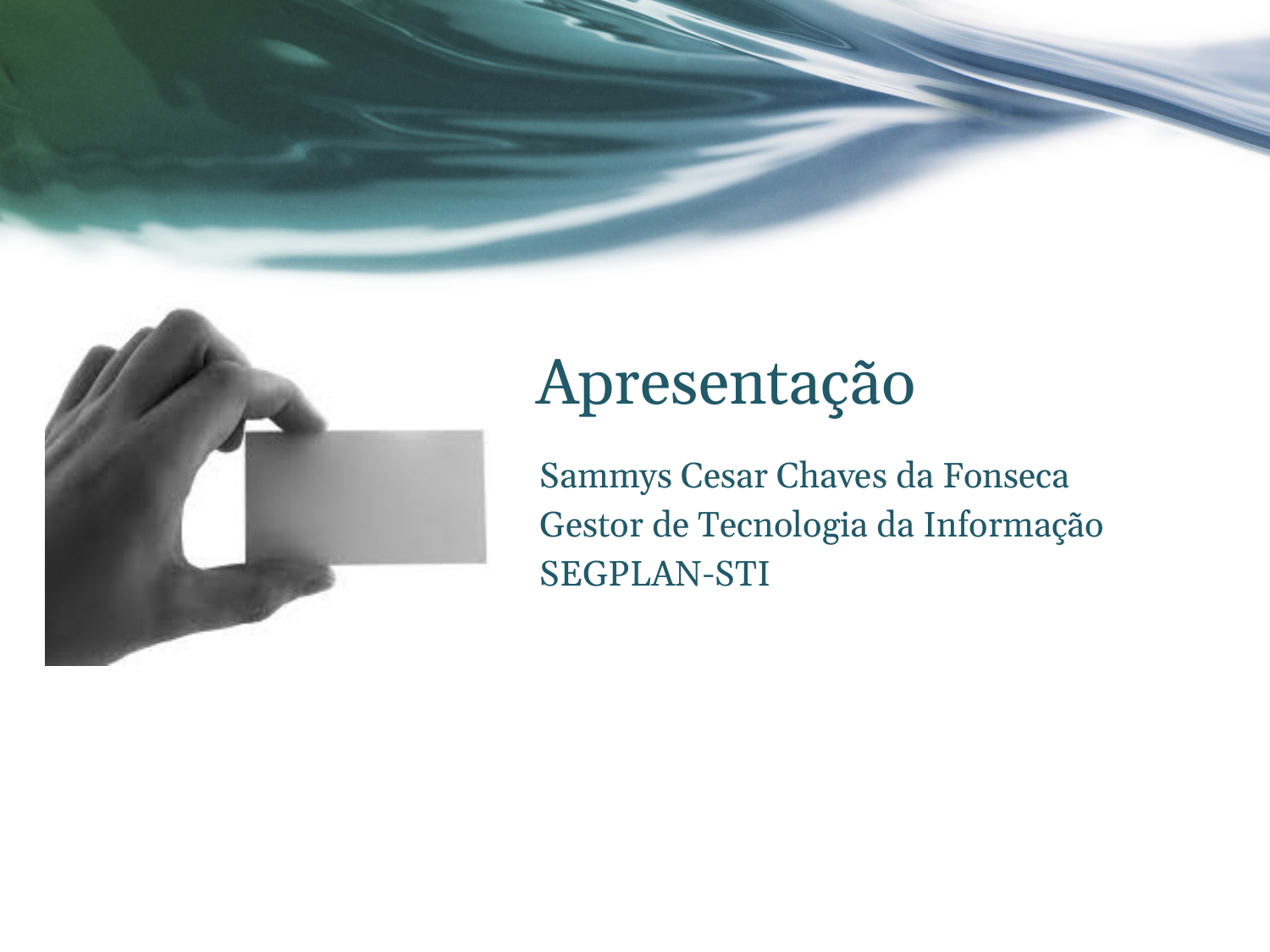

# Apresentação
Sammys Cesar Chaves da Fonseca
Gestor de Tecnologia da Informação
SEGPLAN-STI